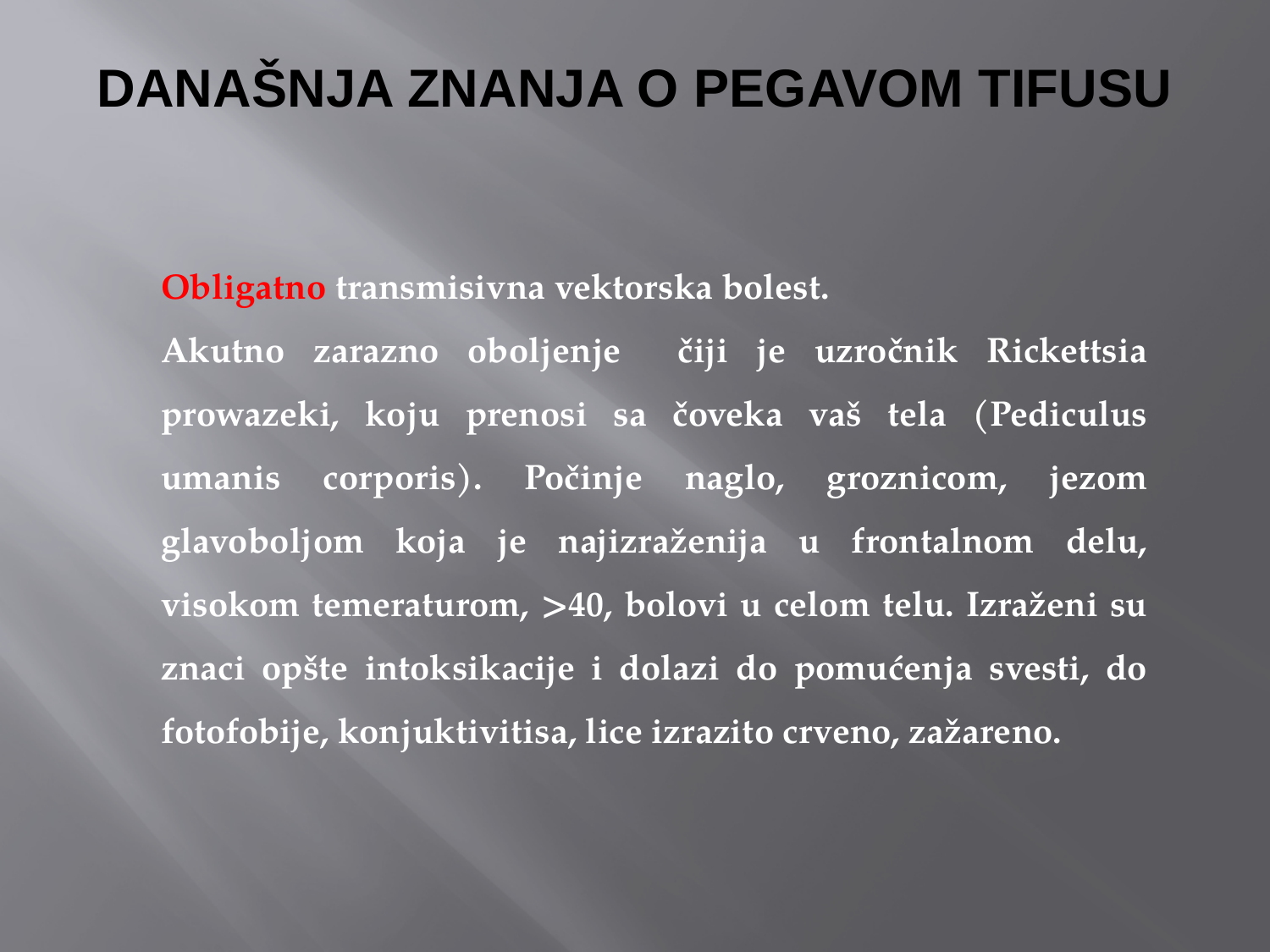

# DANAŠNJA ZNANJA O PEGAVOM TIFUSU

Obligatno transmisivna vektorska bolest.
Akutno zarazno oboljenje  čiji je uzročnik Rickettsia prowazeki, koju prenosi sa čoveka vaš tela (Pediculus umanis corporis). Počinje naglo, groznicom, jezom glavoboljom koja je najizraženija u frontalnom delu, visokom temeraturom, >40, bolovi u celom telu. Izraženi su znaci opšte intoksikacije i dolazi do pomućenja svesti, do fotofobije, konjuktivitisa, lice izrazito crveno, zažareno.